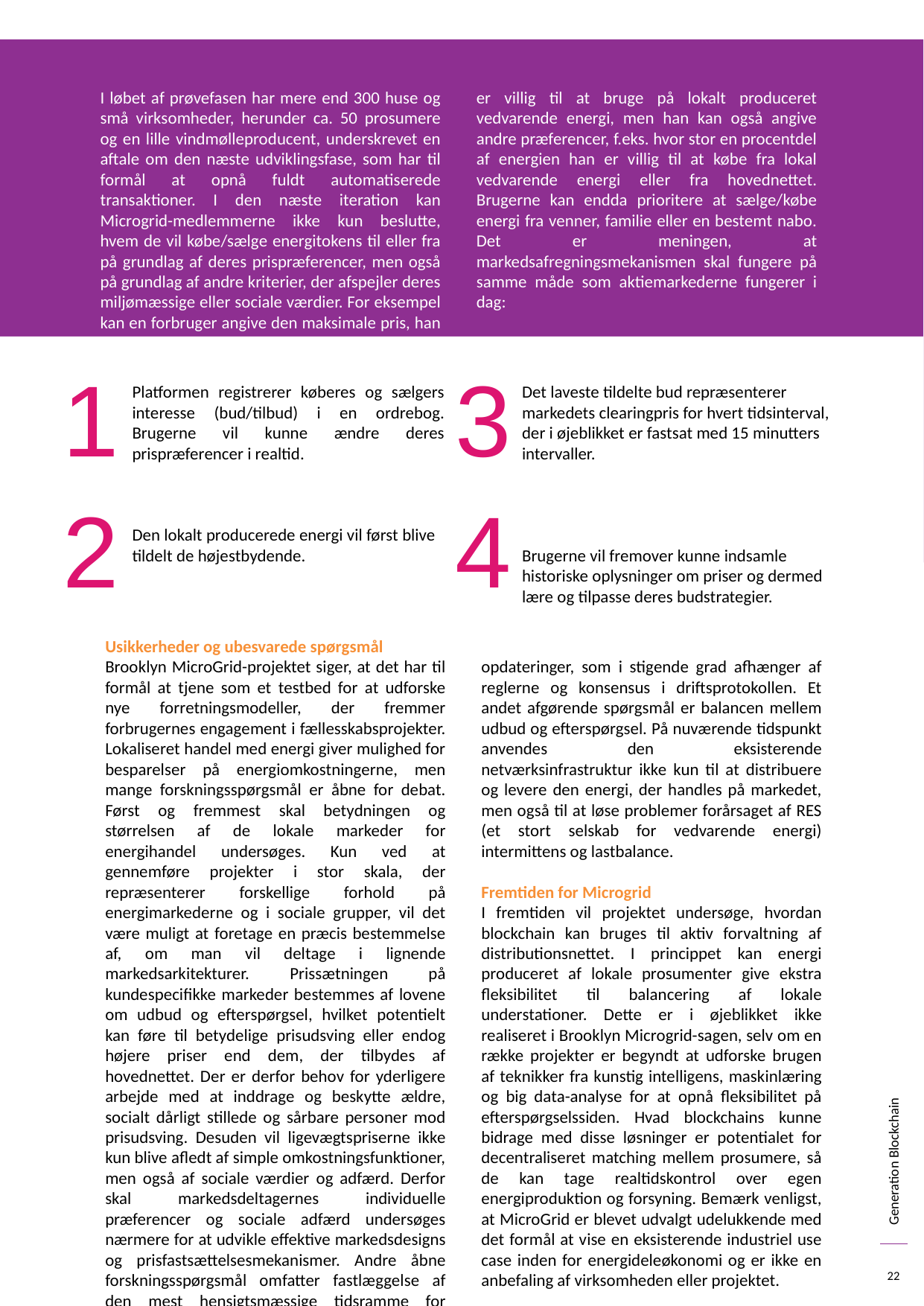

I løbet af prøvefasen har mere end 300 huse og små virksomheder, herunder ca. 50 prosumere og en lille vindmølleproducent, underskrevet en aftale om den næste udviklingsfase, som har til formål at opnå fuldt automatiserede transaktioner. I den næste iteration kan Microgrid-medlemmerne ikke kun beslutte, hvem de vil købe/sælge energitokens til eller fra på grundlag af deres prispræferencer, men også på grundlag af andre kriterier, der afspejler deres miljømæssige eller sociale værdier. For eksempel kan en forbruger angive den maksimale pris, han er villig til at bruge på lokalt produceret vedvarende energi, men han kan også angive andre præferencer, f.eks. hvor stor en procentdel af energien han er villig til at købe fra lokal vedvarende energi eller fra hovednettet. Brugerne kan endda prioritere at sælge/købe energi fra venner, familie eller en bestemt nabo. Det er meningen, at markedsafregningsmekanismen skal fungere på samme måde som aktiemarkederne fungerer i dag:

1
3
Platformen registrerer køberes og sælgers interesse (bud/tilbud) i en ordrebog. Brugerne vil kunne ændre deres prispræferencer i realtid.

Den lokalt producerede energi vil først blive tildelt de højestbydende.

Det laveste tildelte bud repræsenterer markedets clearingpris for hvert tidsinterval, der i øjeblikket er fastsat med 15 minutters intervaller.

Brugerne vil fremover kunne indsamle historiske oplysninger om priser og dermed lære og tilpasse deres budstrategier.

2
4
Usikkerheder og ubesvarede spørgsmål
Brooklyn MicroGrid-projektet siger, at det har til formål at tjene som et testbed for at udforske nye forretningsmodeller, der fremmer forbrugernes engagement i fællesskabsprojekter. Lokaliseret handel med energi giver mulighed for besparelser på energiomkostningerne, men mange forskningsspørgsmål er åbne for debat. Først og fremmest skal betydningen og størrelsen af de lokale markeder for energihandel undersøges. Kun ved at gennemføre projekter i stor skala, der repræsenterer forskellige forhold på energimarkederne og i sociale grupper, vil det være muligt at foretage en præcis bestemmelse af, om man vil deltage i lignende markedsarkitekturer. Prissætningen på kundespecifikke markeder bestemmes af lovene om udbud og efterspørgsel, hvilket potentielt kan føre til betydelige prisudsving eller endog højere priser end dem, der tilbydes af hovednettet. Der er derfor behov for yderligere arbejde med at inddrage og beskytte ældre, socialt dårligt stillede og sårbare personer mod prisudsving. Desuden vil ligevægtspriserne ikke kun blive afledt af simple omkostningsfunktioner, men også af sociale værdier og adfærd. Derfor skal markedsdeltagernes individuelle præferencer og sociale adfærd undersøges nærmere for at udvikle effektive markedsdesigns og prisfastsættelsesmekanismer. Andre åbne forskningsspørgsmål omfatter fastlæggelse af den mest hensigtsmæssige tidsramme for markedsafklaring og data

opdateringer, som i stigende grad afhænger af reglerne og konsensus i driftsprotokollen. Et andet afgørende spørgsmål er balancen mellem udbud og efterspørgsel. På nuværende tidspunkt anvendes den eksisterende netværksinfrastruktur ikke kun til at distribuere og levere den energi, der handles på markedet, men også til at løse problemer forårsaget af RES (et stort selskab for vedvarende energi) intermittens og lastbalance.

Fremtiden for Microgrid
I fremtiden vil projektet undersøge, hvordan blockchain kan bruges til aktiv forvaltning af distributionsnettet. I princippet kan energi produceret af lokale prosumenter give ekstra fleksibilitet til balancering af lokale understationer. Dette er i øjeblikket ikke realiseret i Brooklyn Microgrid-sagen, selv om en række projekter er begyndt at udforske brugen af teknikker fra kunstig intelligens, maskinlæring og big data-analyse for at opnå fleksibilitet på efterspørgselssiden. Hvad blockchains kunne bidrage med disse løsninger er potentialet for decentraliseret matching mellem prosumere, så de kan tage realtidskontrol over egen energiproduktion og forsyning. Bemærk venligst, at MicroGrid er blevet udvalgt udelukkende med det formål at vise en eksisterende industriel use case inden for energideleøkonomi og er ikke en anbefaling af virksomheden eller projektet.

22